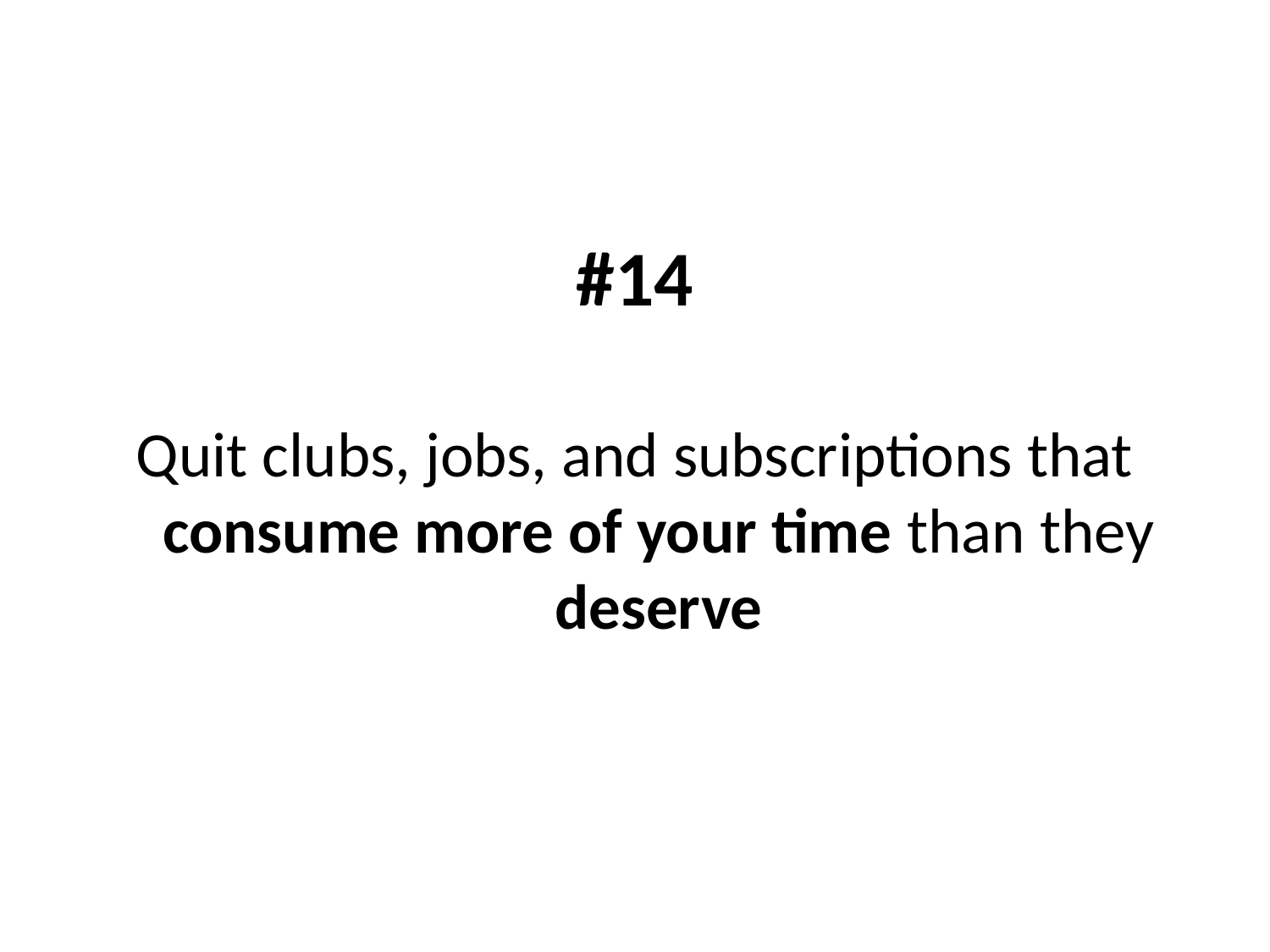

#14

Quit clubs, jobs, and subscriptions that consume more of your time than they deserve